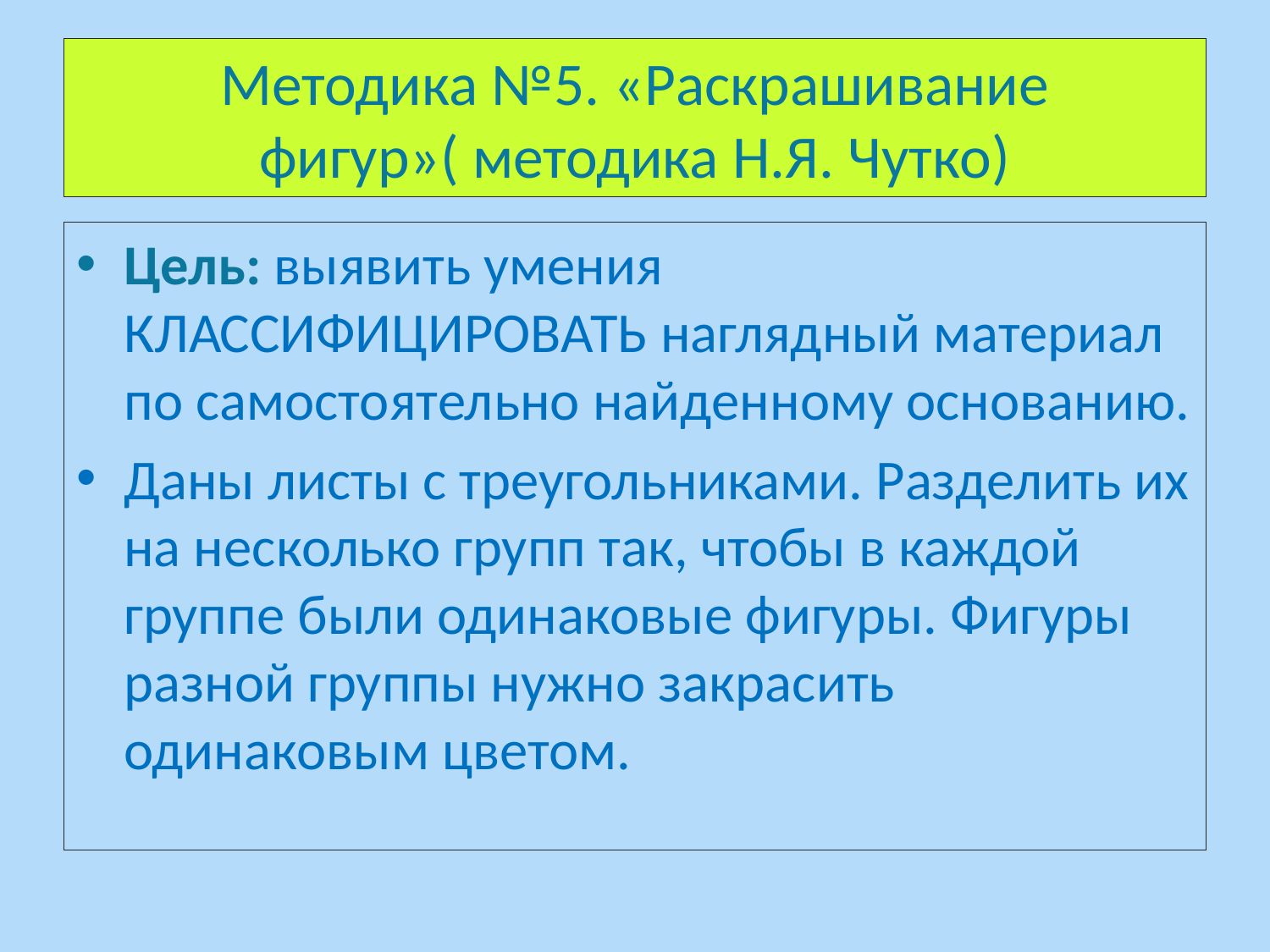

# Методика №5. «Раскрашивание фигур»( методика Н.Я. Чутко)
Цель: выявить умения КЛАССИФИЦИРОВАТЬ наглядный материал по самостоятельно найденному основанию.
Даны листы с треугольниками. Разделить их на несколько групп так, чтобы в каждой группе были одинаковые фигуры. Фигуры разной группы нужно закрасить одинаковым цветом.